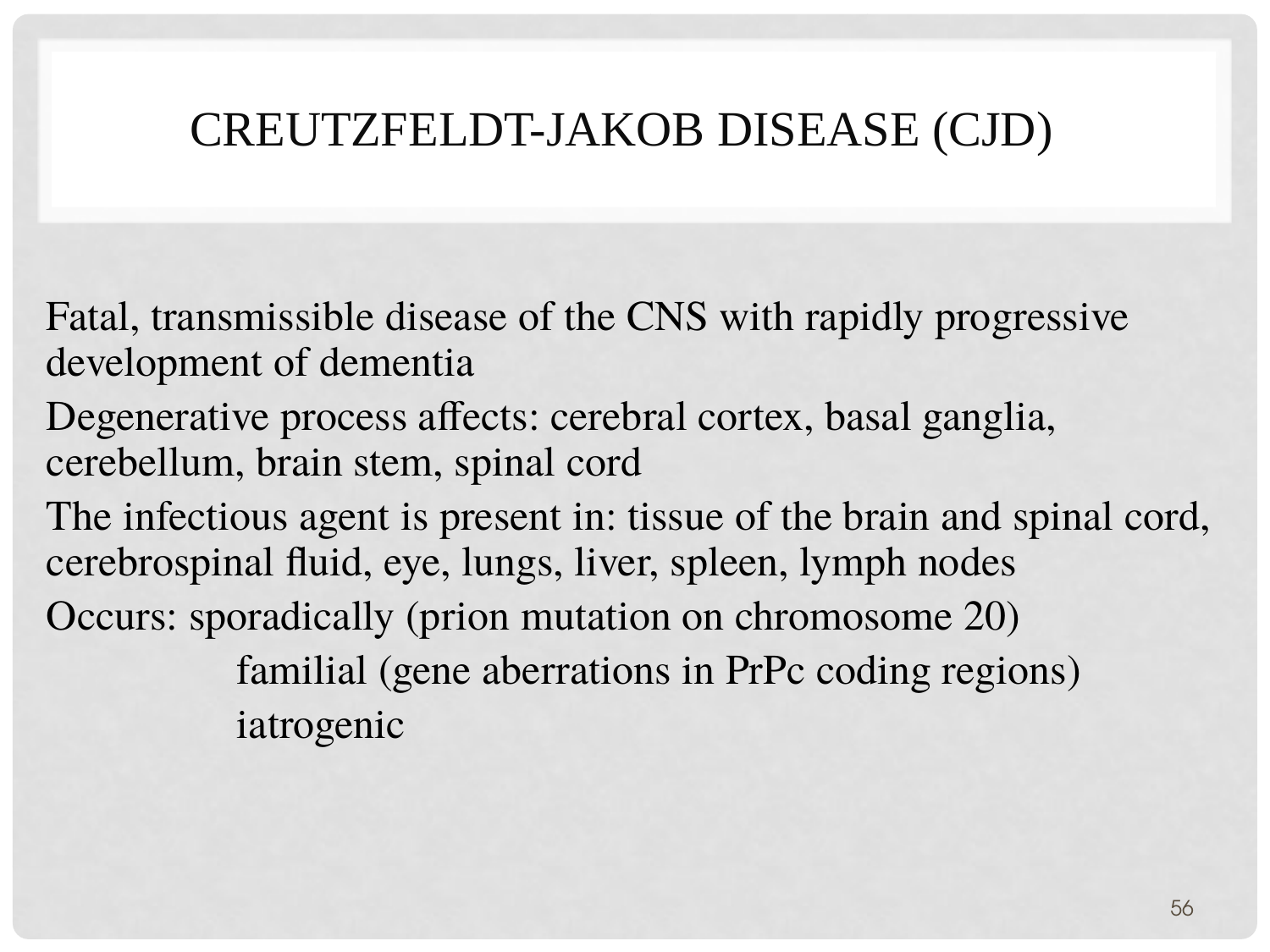

# Creutzfeldt-Jakob disease (CJD)

Fatal, transmissible disease of the CNS with rapidly progressive development of dementia
Degenerative process affects: cerebral cortex, basal ganglia, cerebellum, brain stem, spinal cord
The infectious agent is present in: tissue of the brain and spinal cord, cerebrospinal fluid, eye, lungs, liver, spleen, lymph nodes
Occurs: sporadically (prion mutation on chromosome 20)
                  familial (gene aberrations in PrPc coding regions)
                  iatrogenic
56